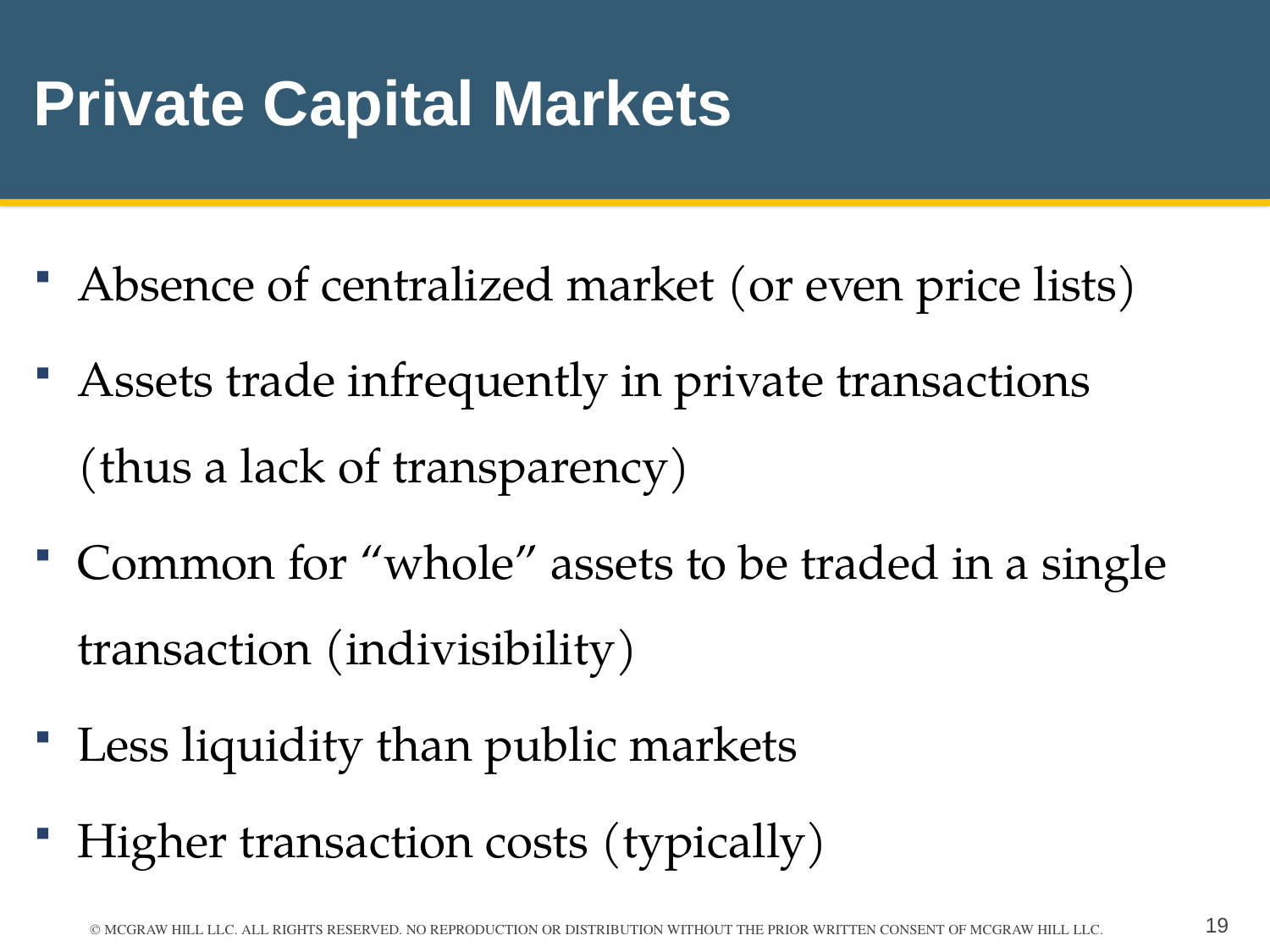

# Private Capital Markets
Absence of centralized market (or even price lists)
Assets trade infrequently in private transactions (thus a lack of transparency)
Common for “whole” assets to be traded in a single transaction (indivisibility)
Less liquidity than public markets
Higher transaction costs (typically)
© MCGRAW HILL LLC. ALL RIGHTS RESERVED. NO REPRODUCTION OR DISTRIBUTION WITHOUT THE PRIOR WRITTEN CONSENT OF MCGRAW HILL LLC.
19